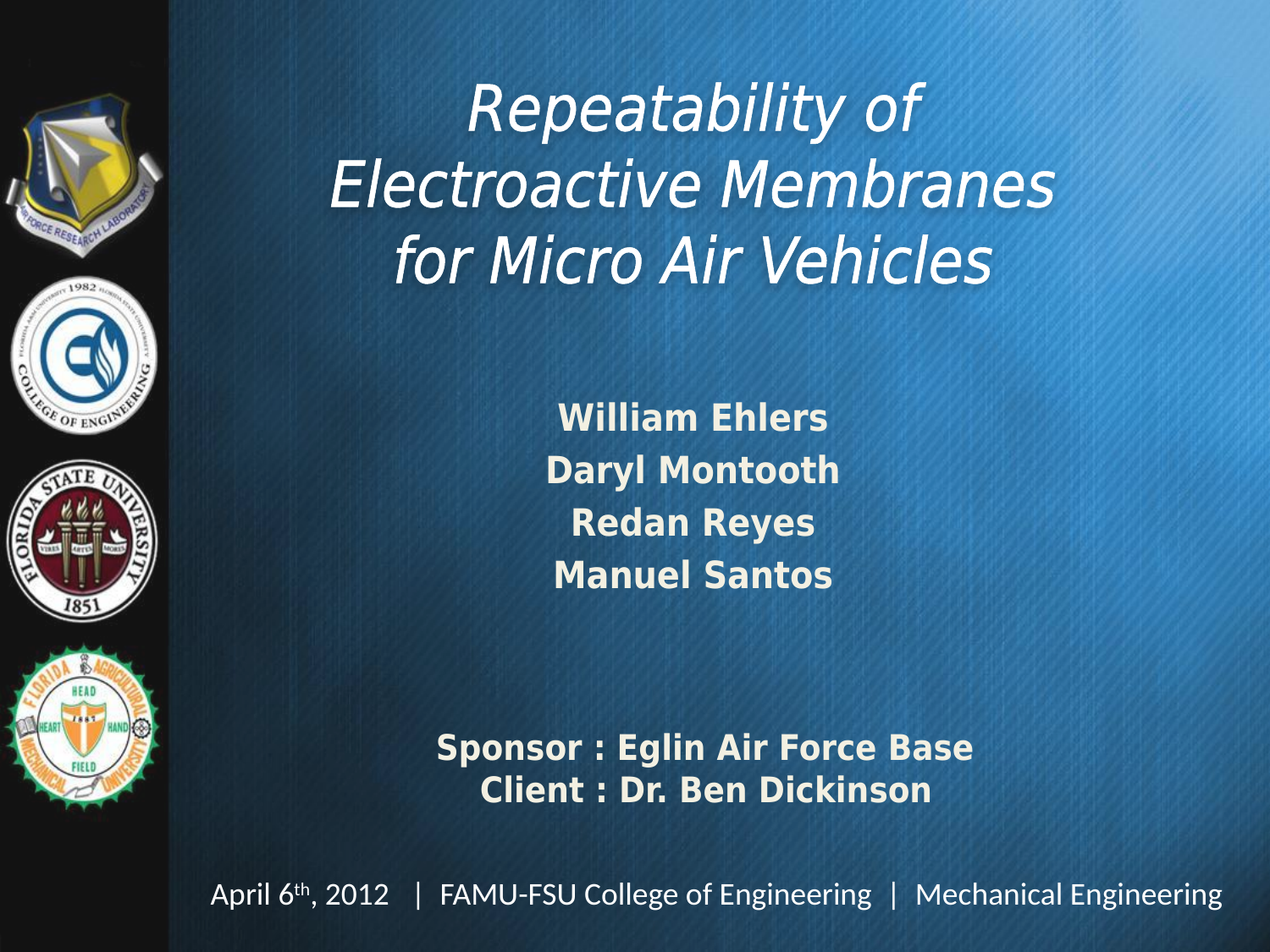

# Repeatability of Electroactive Membranes for Micro Air Vehicles

William Ehlers
Daryl Montooth
Redan Reyes
Manuel Santos
Sponsor : Eglin Air Force Base
    Client : Dr. Ben Dickinson
April 6th, 2012   |  FAMU-FSU College of Engineering  |  Mechanical Engineering